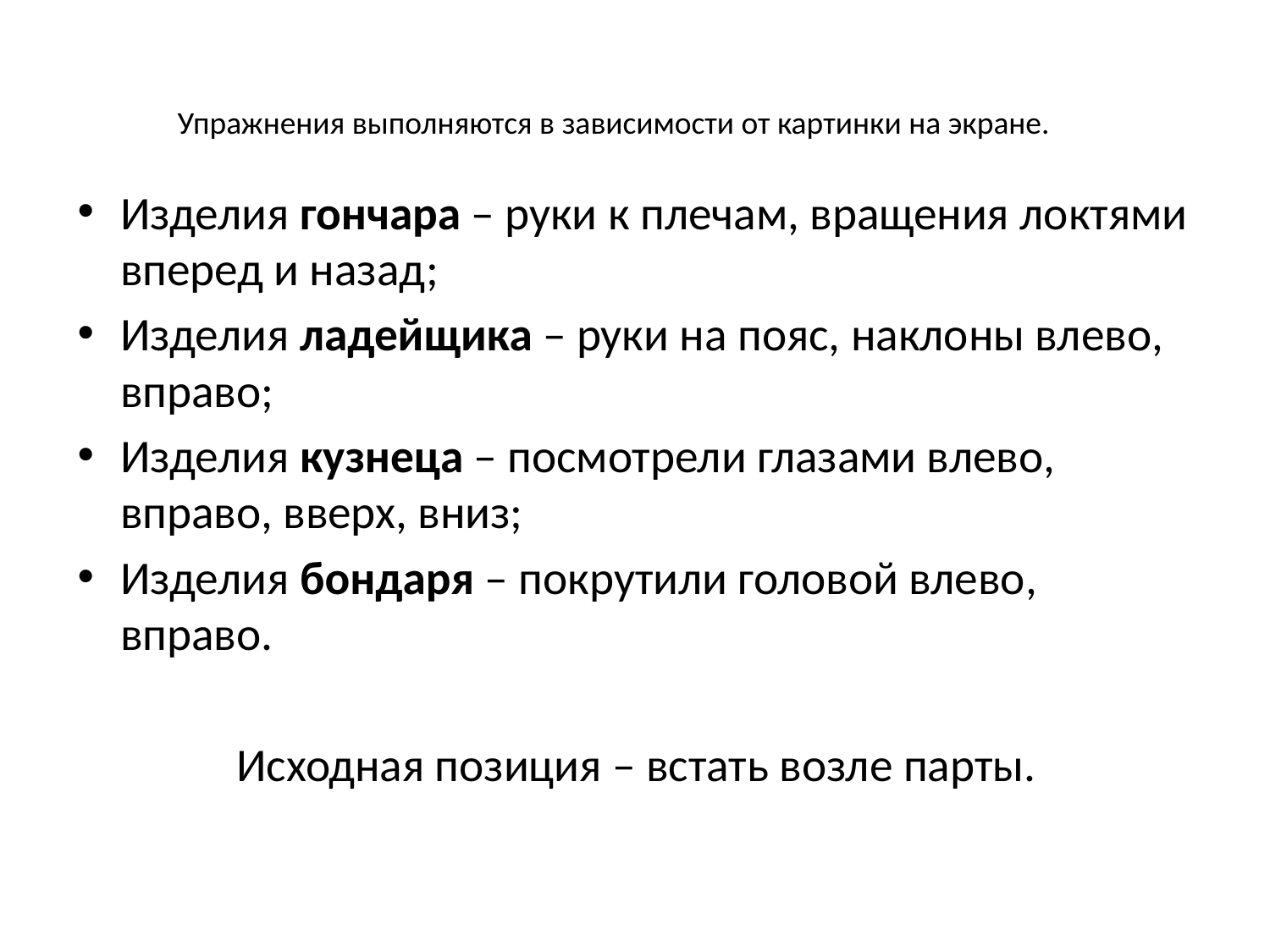

Упражнения выполняются в зависимости от картинки на экране.
Изделия гончара – руки к плечам, вращения локтями вперед и назад;
Изделия ладейщика – руки на пояс, наклоны влево, вправо;
Изделия кузнеца – посмотрели глазами влево, вправо, вверх, вниз;
Изделия бондаря – покрутили головой влево, вправо.

Исходная позиция – встать возле парты.